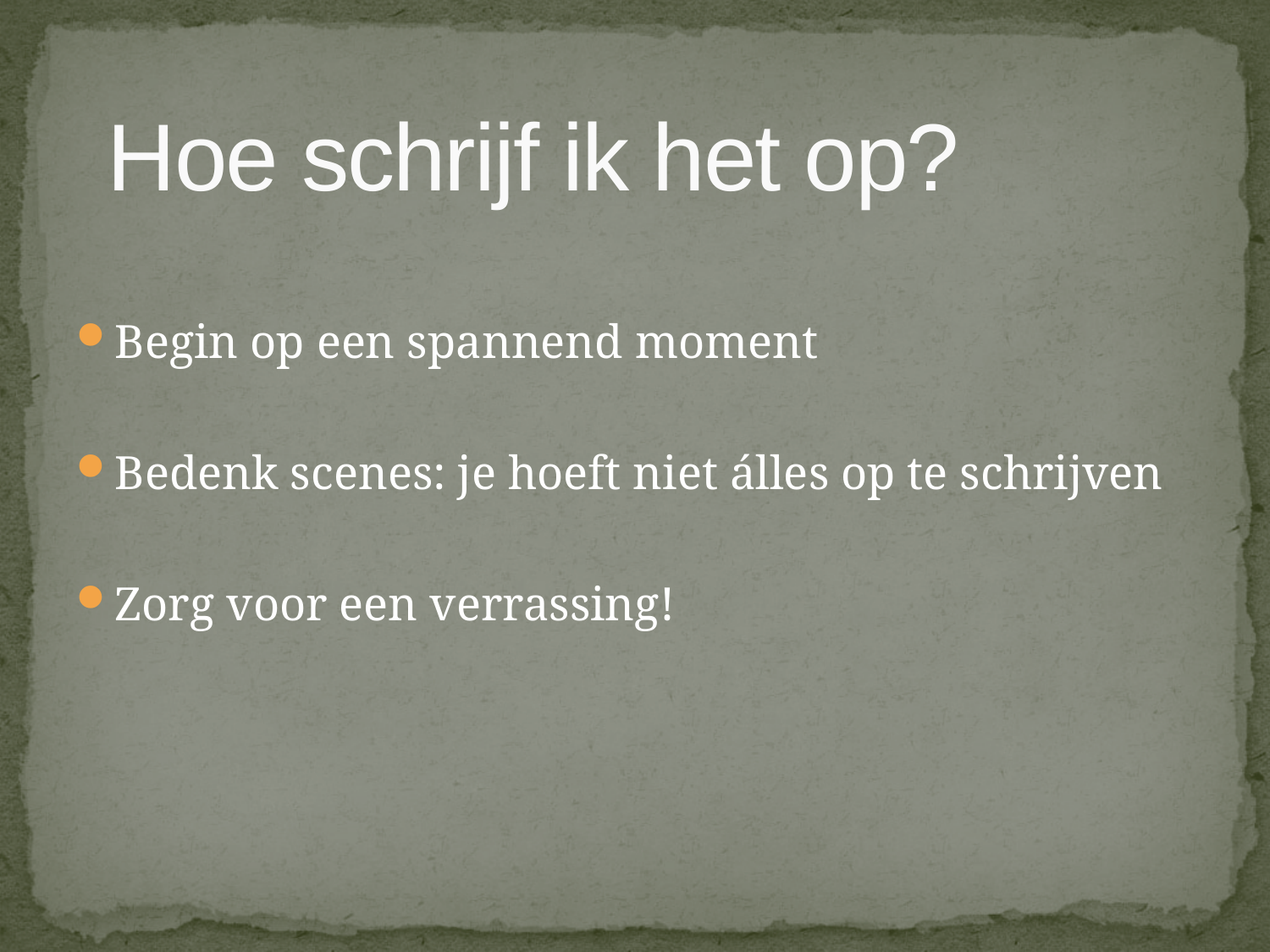

# Hoe schrijf ik het op?
Begin op een spannend moment

Bedenk scenes: je hoeft niet álles op te schrijven

Zorg voor een verrassing!